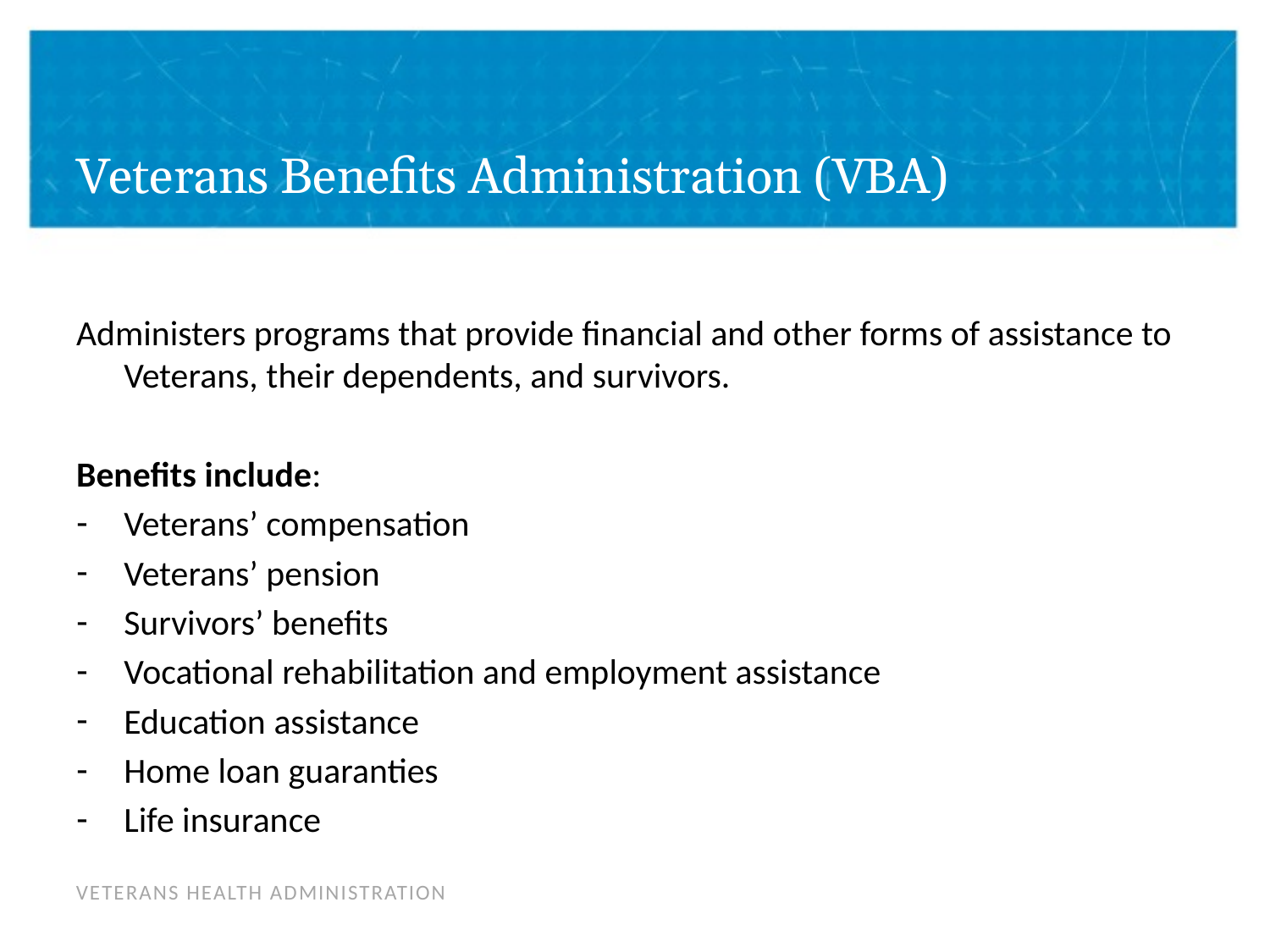

# Veterans Benefits Administration (VBA)
Administers programs that provide financial and other forms of assistance to Veterans, their dependents, and survivors.

Benefits include:
Veterans’ compensation
Veterans’ pension
Survivors’ benefits
Vocational rehabilitation and employment assistance
Education assistance
Home loan guaranties
Life insurance